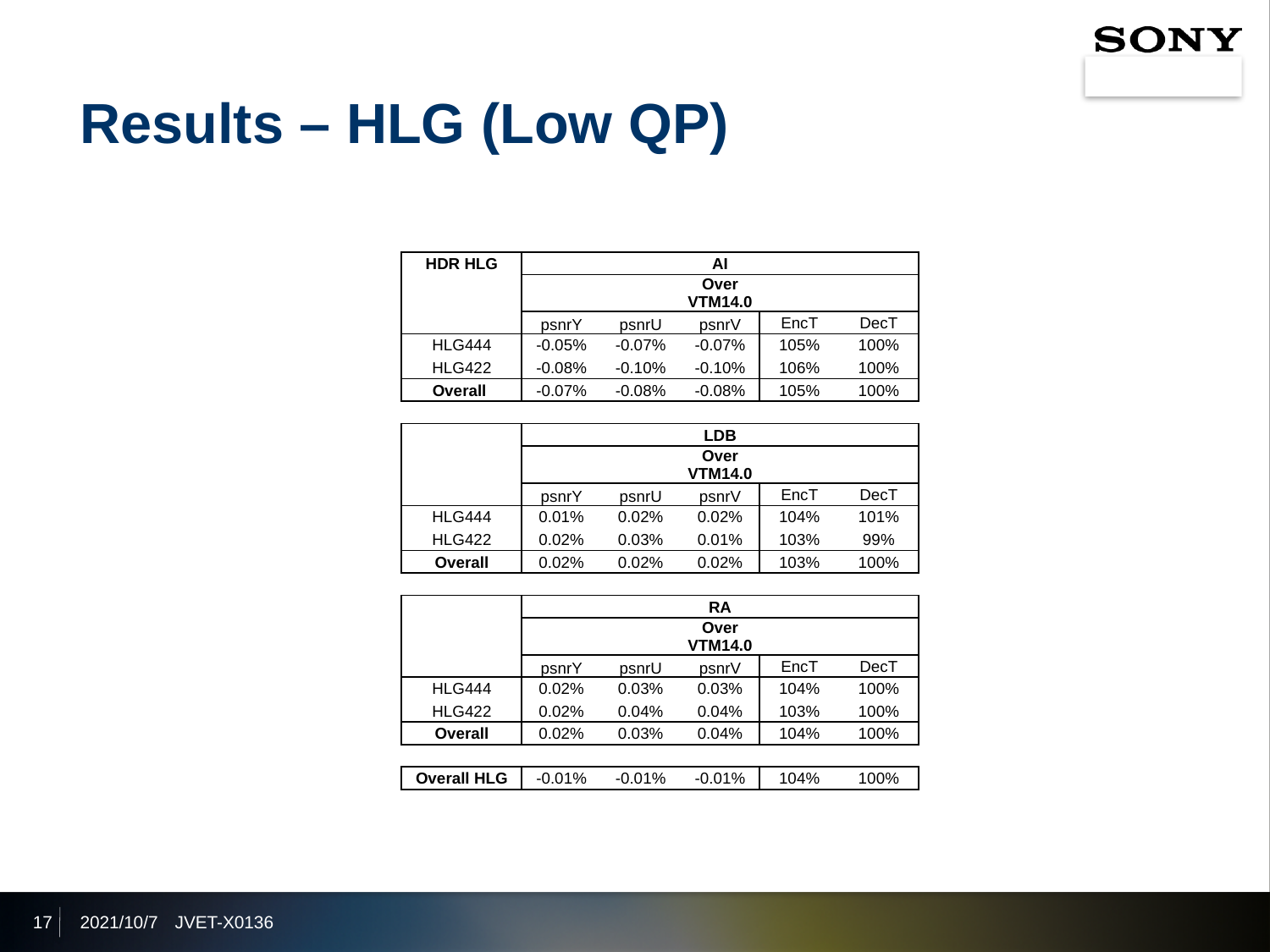

# Results – HLG (Low QP)
|  |  |  |  |  |  |
| --- | --- | --- | --- | --- | --- |
| HDR HLG |  |  | AI |  |  |
|  |  |  | Over VTM14.0 |  |  |
|  | psnrY | psnrU | psnrV | EncT | DecT |
| HLG444 | -0.05% | -0.07% | -0.07% | 105% | 100% |
| HLG422 | -0.08% | -0.10% | -0.10% | 106% | 100% |
| Overall | -0.07% | -0.08% | -0.08% | 105% | 100% |
|  |  |  |  |  |  |
|  |  |  | LDB |  |  |
|  |  |  | Over VTM14.0 |  |  |
|  | psnrY | psnrU | psnrV | EncT | DecT |
| HLG444 | 0.01% | 0.02% | 0.02% | 104% | 101% |
| HLG422 | 0.02% | 0.03% | 0.01% | 103% | 99% |
| Overall | 0.02% | 0.02% | 0.02% | 103% | 100% |
|  |  |  |  |  |  |
|  |  |  | RA |  |  |
|  |  |  | Over VTM14.0 |  |  |
|  | psnrY | psnrU | psnrV | EncT | DecT |
| HLG444 | 0.02% | 0.03% | 0.03% | 104% | 100% |
| HLG422 | 0.02% | 0.04% | 0.04% | 103% | 100% |
| Overall | 0.02% | 0.03% | 0.04% | 104% | 100% |
|  |  |  |  |  |  |
| Overall HLG | -0.01% | -0.01% | -0.01% | 104% | 100% |
17
2021/10/7
JVET-X0136